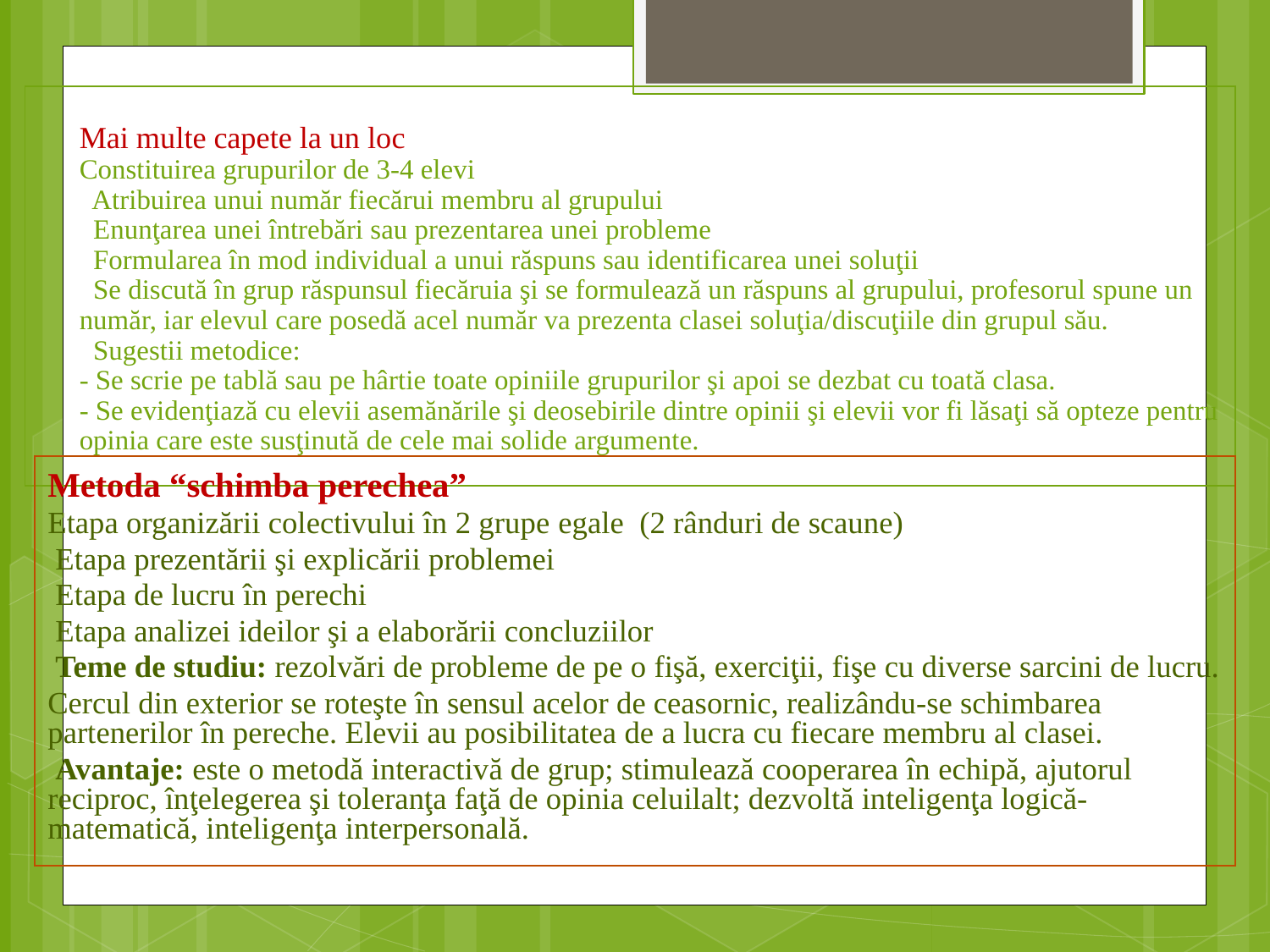

# Mai multe capete la un loc Constituirea grupurilor de 3-4 elevi Atribuirea unui număr fiecărui membru al grupului Enunţarea unei întrebări sau prezentarea unei probleme Formularea în mod individual a unui răspuns sau identificarea unei soluţii Se discută în grup răspunsul fiecăruia şi se formulează un răspuns al grupului, profesorul spune un număr, iar elevul care posedă acel număr va prezenta clasei soluţia/discuţiile din grupul său. Sugestii metodice: - Se scrie pe tablă sau pe hârtie toate opiniile grupurilor şi apoi se dezbat cu toată clasa. - Se evidenţiază cu elevii asemănările şi deosebirile dintre opinii şi elevii vor fi lăsaţi să opteze pentru opinia care este susţinută de cele mai solide argumente.
Metoda “schimba perechea”
Etapa organizării colectivului în 2 grupe egale  (2 rânduri de scaune)
 Etapa prezentării şi explicării problemei
 Etapa de lucru în perechi
 Etapa analizei ideilor şi a elaborării concluziilor
 Teme de studiu: rezolvări de probleme de pe o fişă, exerciţii, fişe cu diverse sarcini de lucru.
Cercul din exterior se roteşte în sensul acelor de ceasornic, realizându-se schimbarea partenerilor în pereche. Elevii au posibilitatea de a lucra cu fiecare membru al clasei.
 Avantaje: este o metodă interactivă de grup; stimulează cooperarea în echipă, ajutorul reciproc, înţelegerea şi toleranţa faţă de opinia celuilalt; dezvoltă inteligenţa logică-matematică, inteligenţa interpersonală.